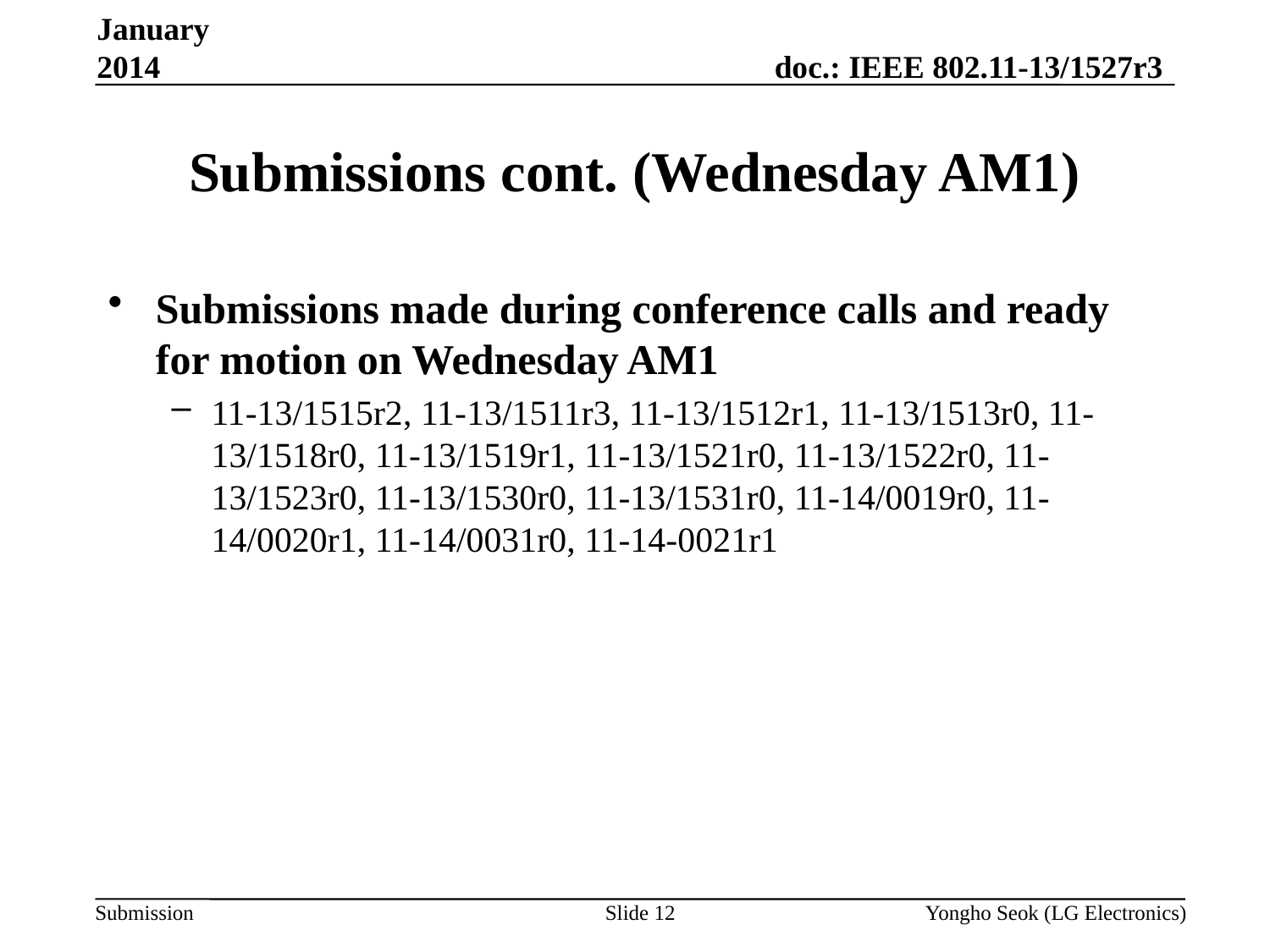

January 2014
# Submissions cont. (Wednesday AM1)
Submissions made during conference calls and ready for motion on Wednesday AM1
11-13/1515r2, 11-13/1511r3, 11-13/1512r1, 11-13/1513r0, 11-13/1518r0, 11-13/1519r1, 11-13/1521r0, 11-13/1522r0, 11-13/1523r0, 11-13/1530r0, 11-13/1531r0, 11-14/0019r0, 11-14/0020r1, 11-14/0031r0, 11-14-0021r1

Slide 12
Yongho Seok (LG Electronics)